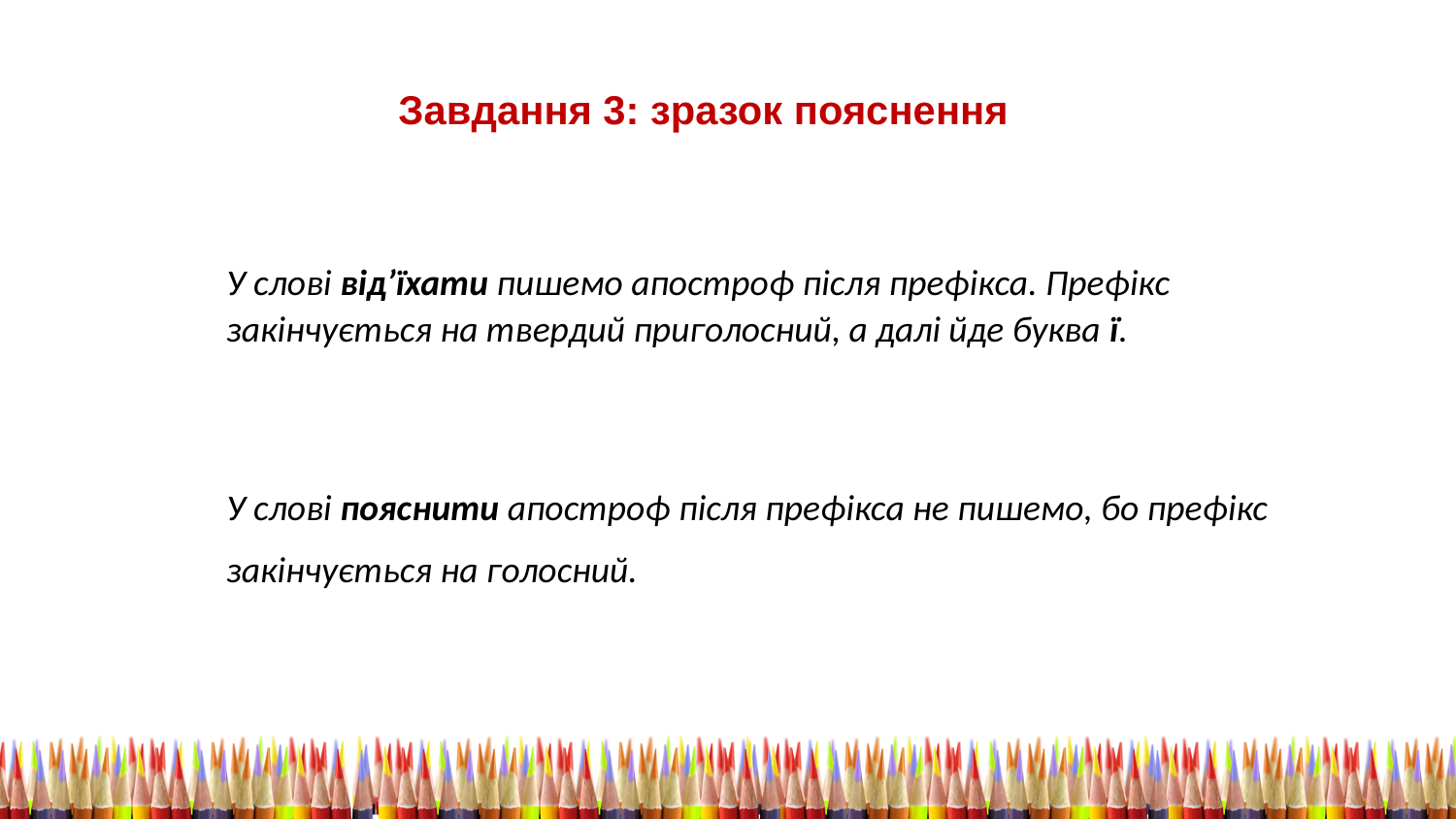

Завдання 3: зразок пояснення
У слові від’їхати пишемо апостроф після префікса. Префікс закінчується на твердий приголосний, а далі йде буква ї.

У слові пояснити апостроф після префікса не пишемо, бо префікс
закінчується на голосний.